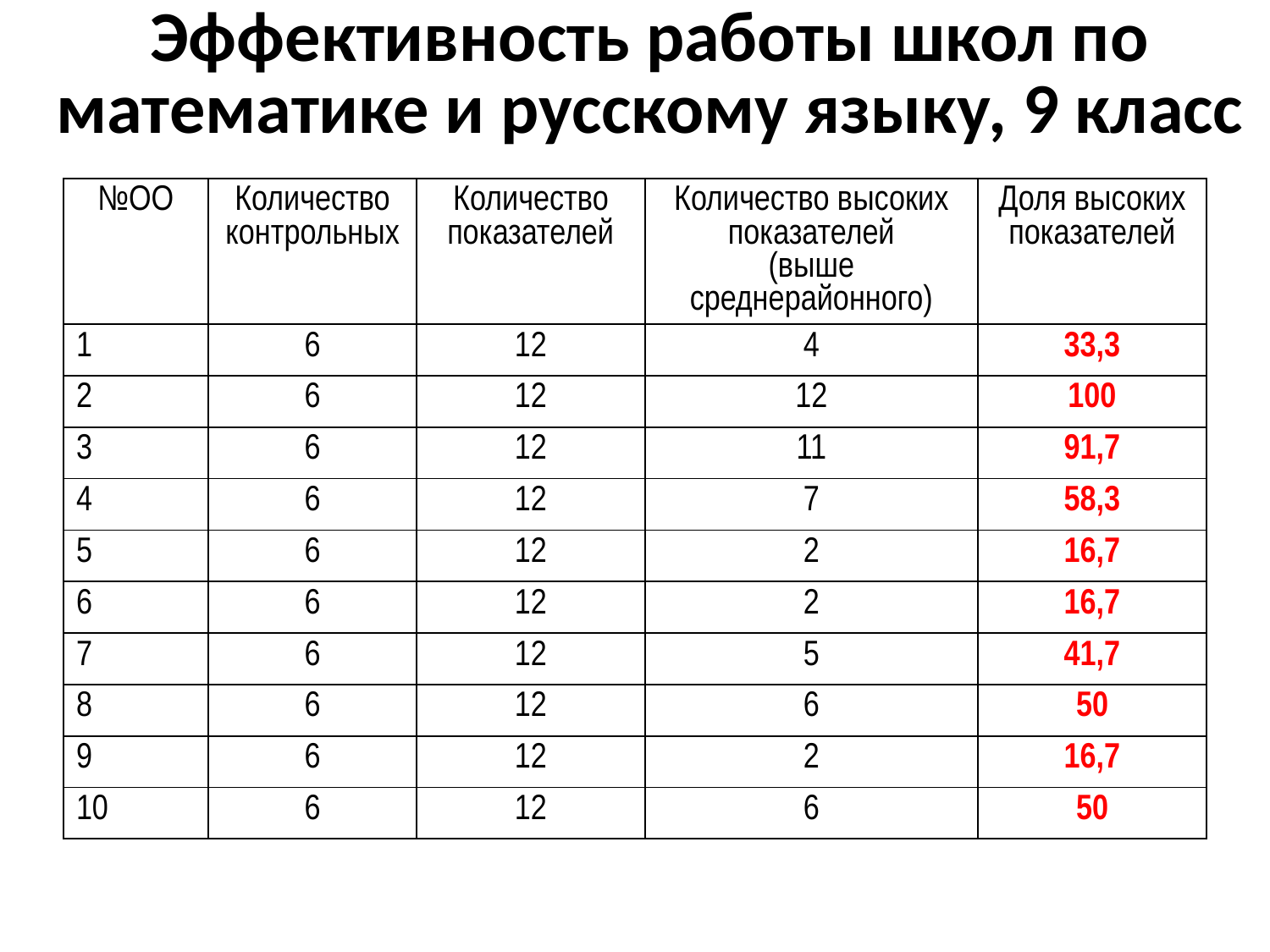

# Эффективность работы школ по математике и русскому языку, 9 класс
| №ОО | Количество контрольных | Количество показателей | Количество высоких показателей (выше среднерайонного) | Доля высоких показателей |
| --- | --- | --- | --- | --- |
| 1 | 6 | 12 | 4 | 33,3 |
| 2 | 6 | 12 | 12 | 100 |
| 3 | 6 | 12 | 11 | 91,7 |
| 4 | 6 | 12 | 7 | 58,3 |
| 5 | 6 | 12 | 2 | 16,7 |
| 6 | 6 | 12 | 2 | 16,7 |
| 7 | 6 | 12 | 5 | 41,7 |
| 8 | 6 | 12 | 6 | 50 |
| 9 | 6 | 12 | 2 | 16,7 |
| 10 | 6 | 12 | 6 | 50 |